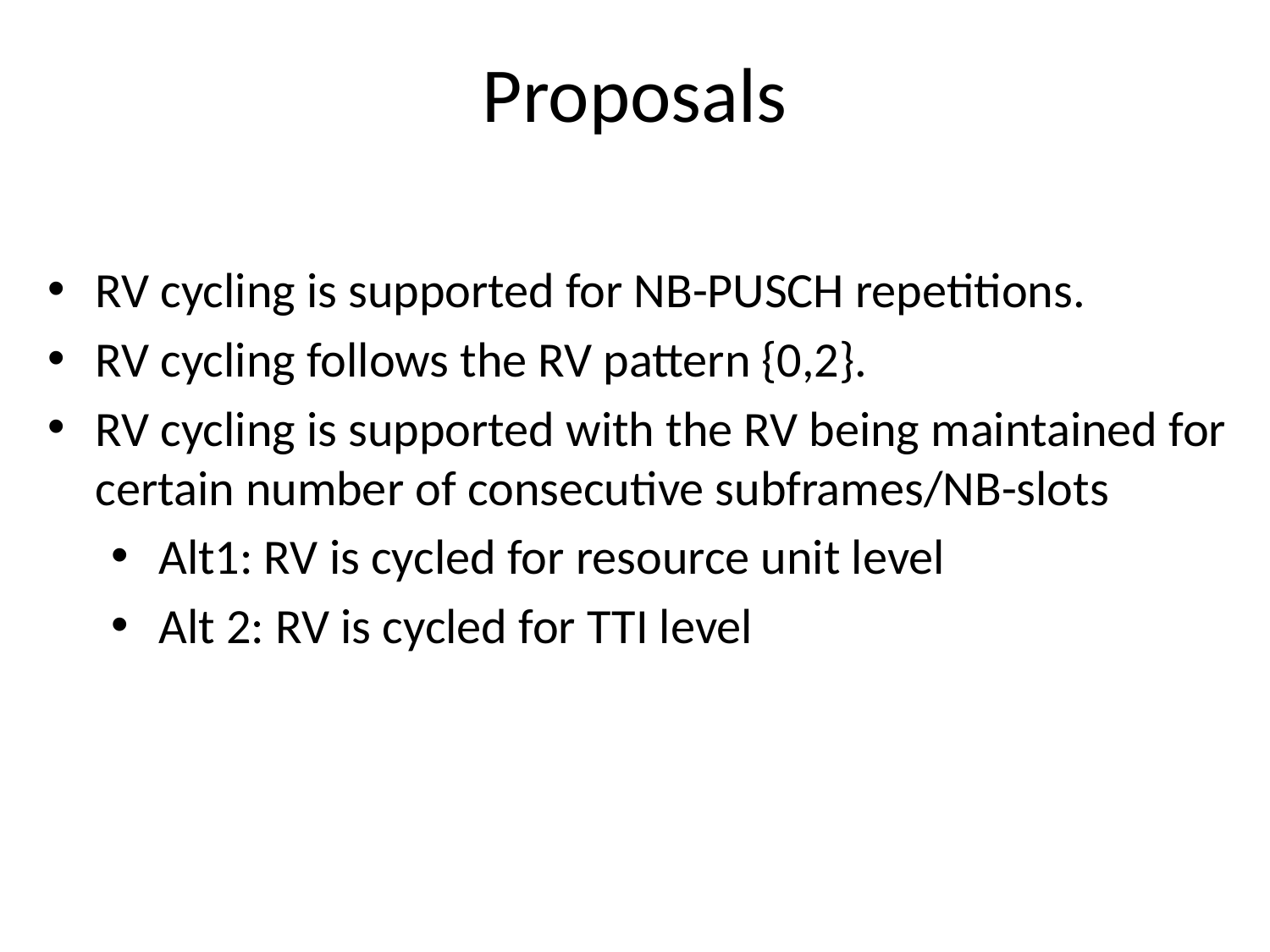

Proposals
RV cycling is supported for NB-PUSCH repetitions.
RV cycling follows the RV pattern {0,2}.
RV cycling is supported with the RV being maintained for certain number of consecutive subframes/NB-slots
Alt1: RV is cycled for resource unit level
Alt 2: RV is cycled for TTI level